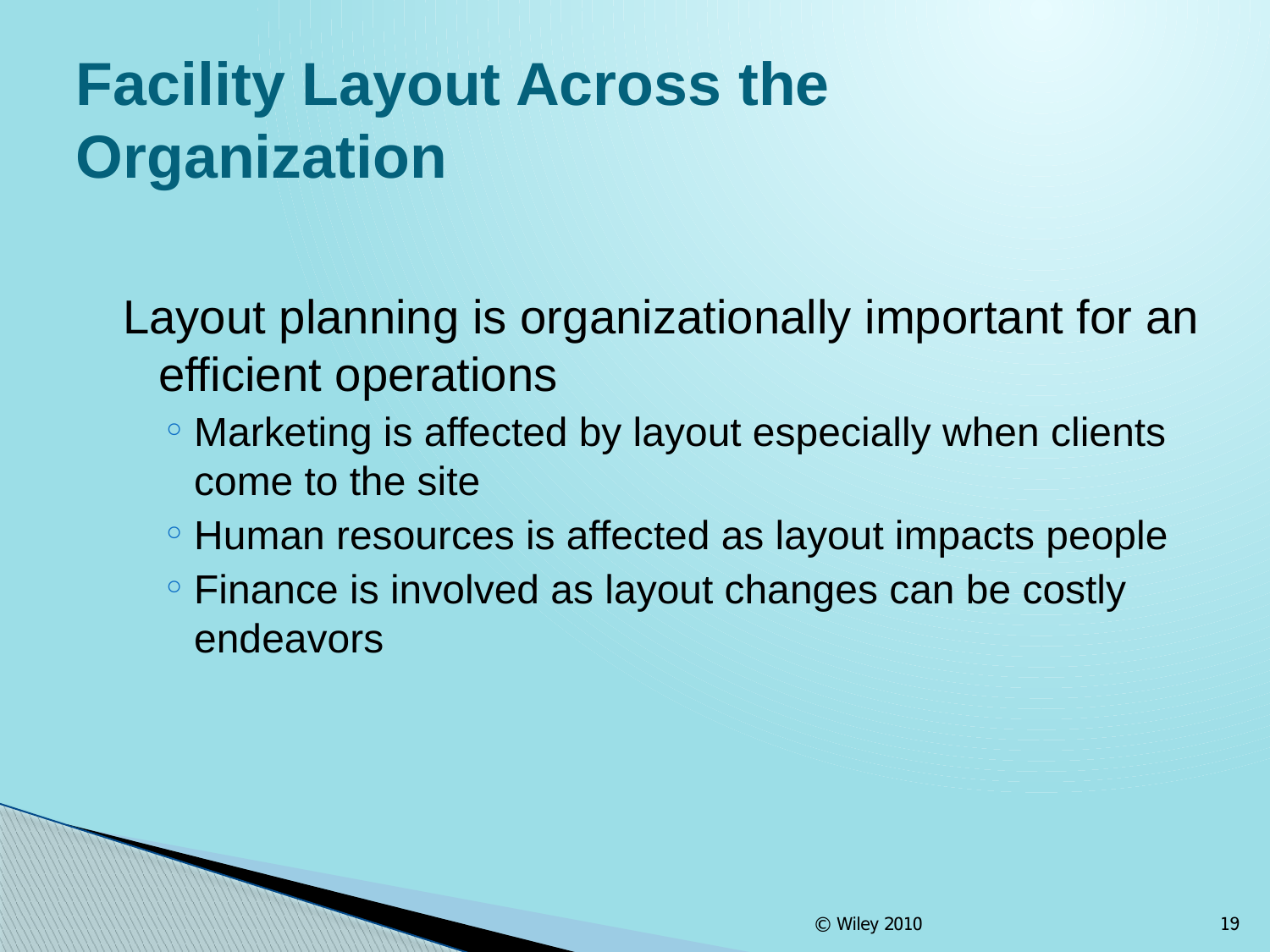

# Facility Layout Across the Organization
Layout planning is organizationally important for an efficient operations
Marketing is affected by layout especially when clients come to the site
Human resources is affected as layout impacts people
Finance is involved as layout changes can be costly endeavors
© Wiley 2010
19